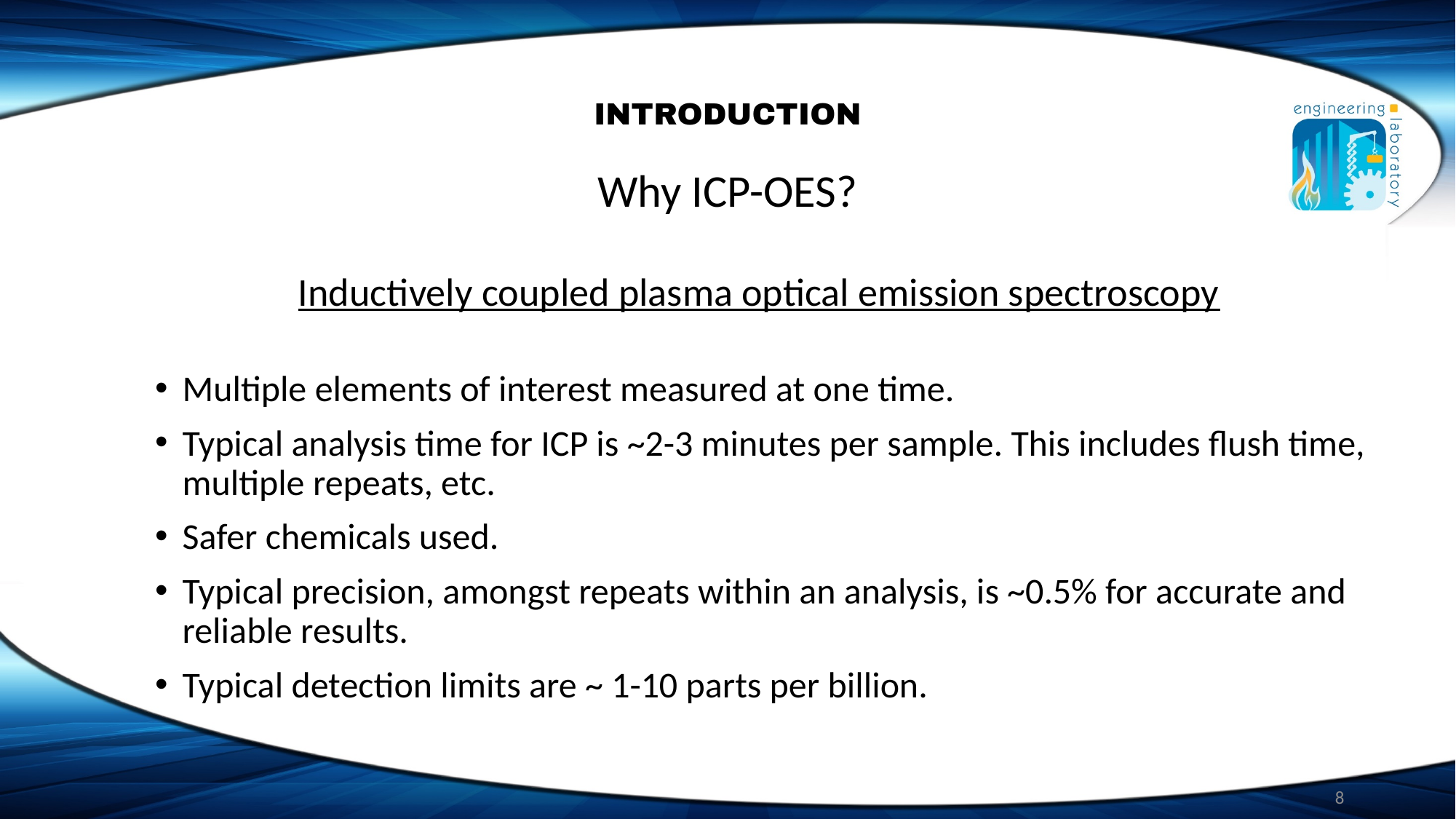

# INTRODUCTION
Why ICP-OES?
Inductively coupled plasma optical emission spectroscopy

Multiple elements of interest measured at one time.
Typical analysis time for ICP is ~2-3 minutes per sample. This includes flush time, multiple repeats, etc.
Safer chemicals used.
Typical precision, amongst repeats within an analysis, is ~0.5% for accurate and reliable results.
Typical detection limits are ~ 1-10 parts per billion.

8